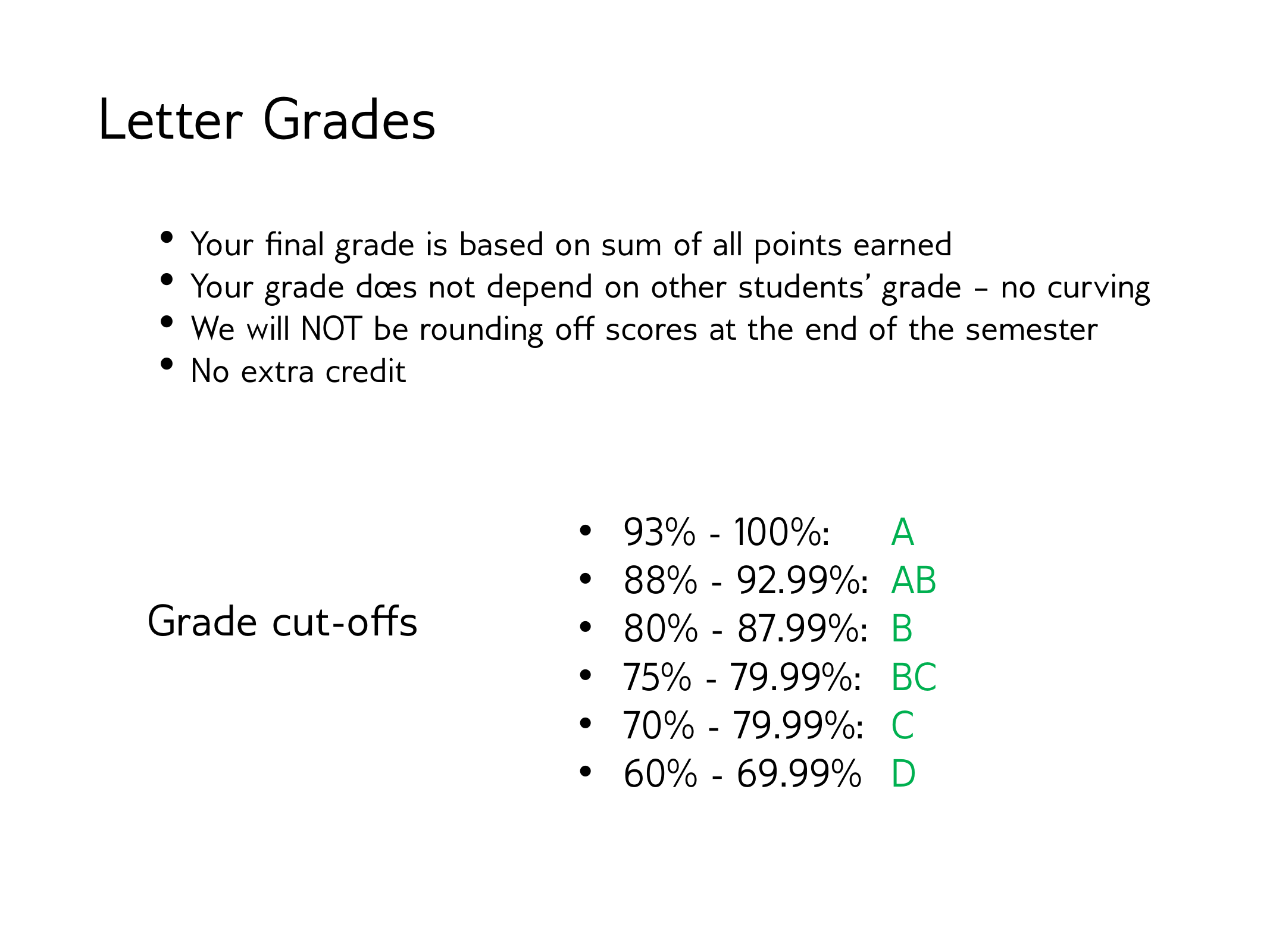

Letter Grades
Your final grade is based on sum of all points earned
Your grade does not depend on other students’ grade – no curving
We will NOT be rounding off scores at the end of the semester
No extra credit
93% - 100%: 		A
88% - 92.99%: 	AB
80% - 87.99%: 	B
75% - 79.99%: 	BC
70% - 79.99%: 	C
60% - 69.99% 	D
Grade cut-offs